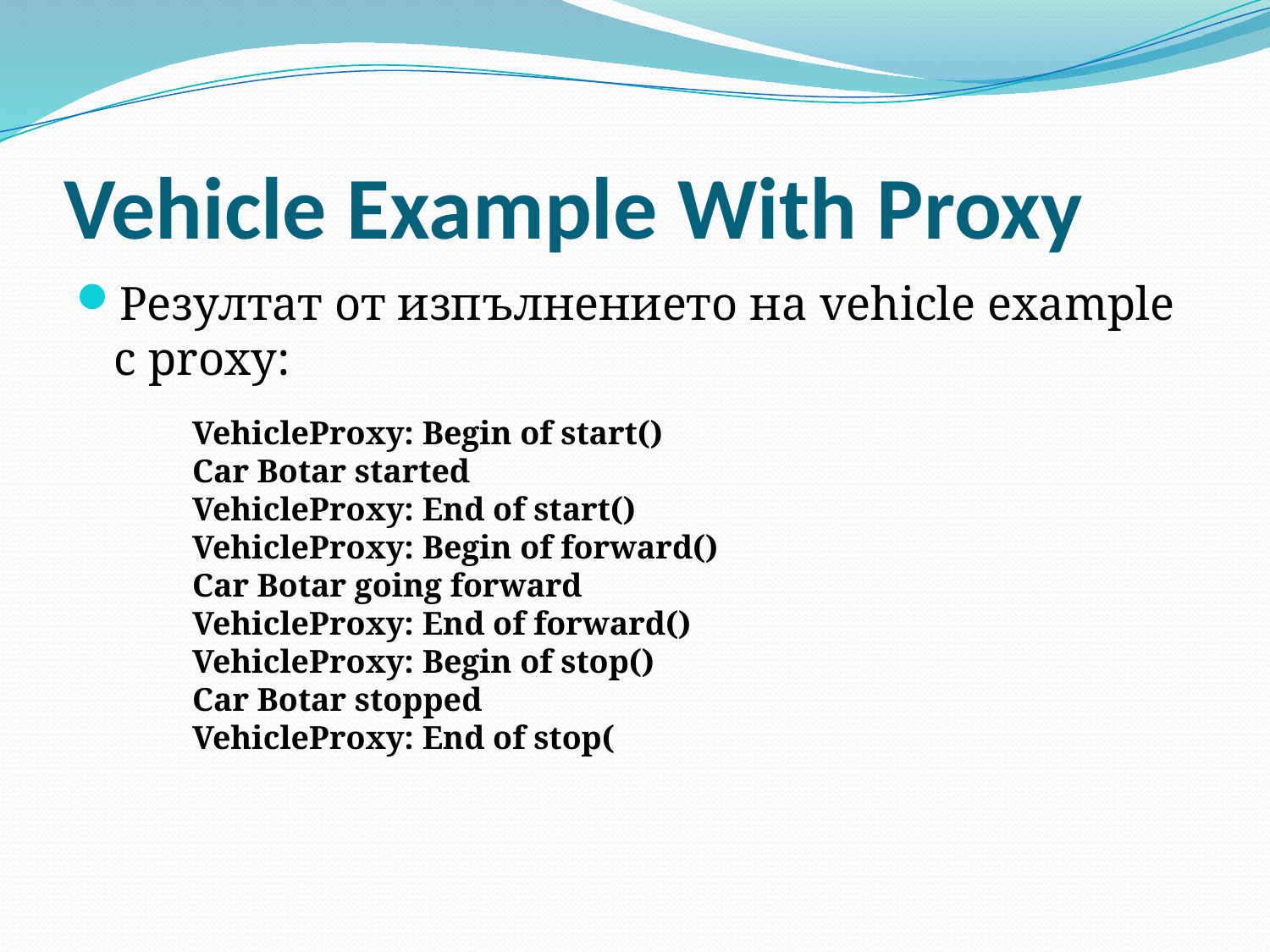

# Vehicle Example With Proxy
Резултат от изпълнението на vehicle example с proxy:
   VehicleProxy: Begin of start()
   Car Botar started
   VehicleProxy: End of start()
   VehicleProxy: Begin of forward()
   Car Botar going forward
   VehicleProxy: End of forward()
   VehicleProxy: Begin of stop()
   Car Botar stopped
   VehicleProxy: End of stop(